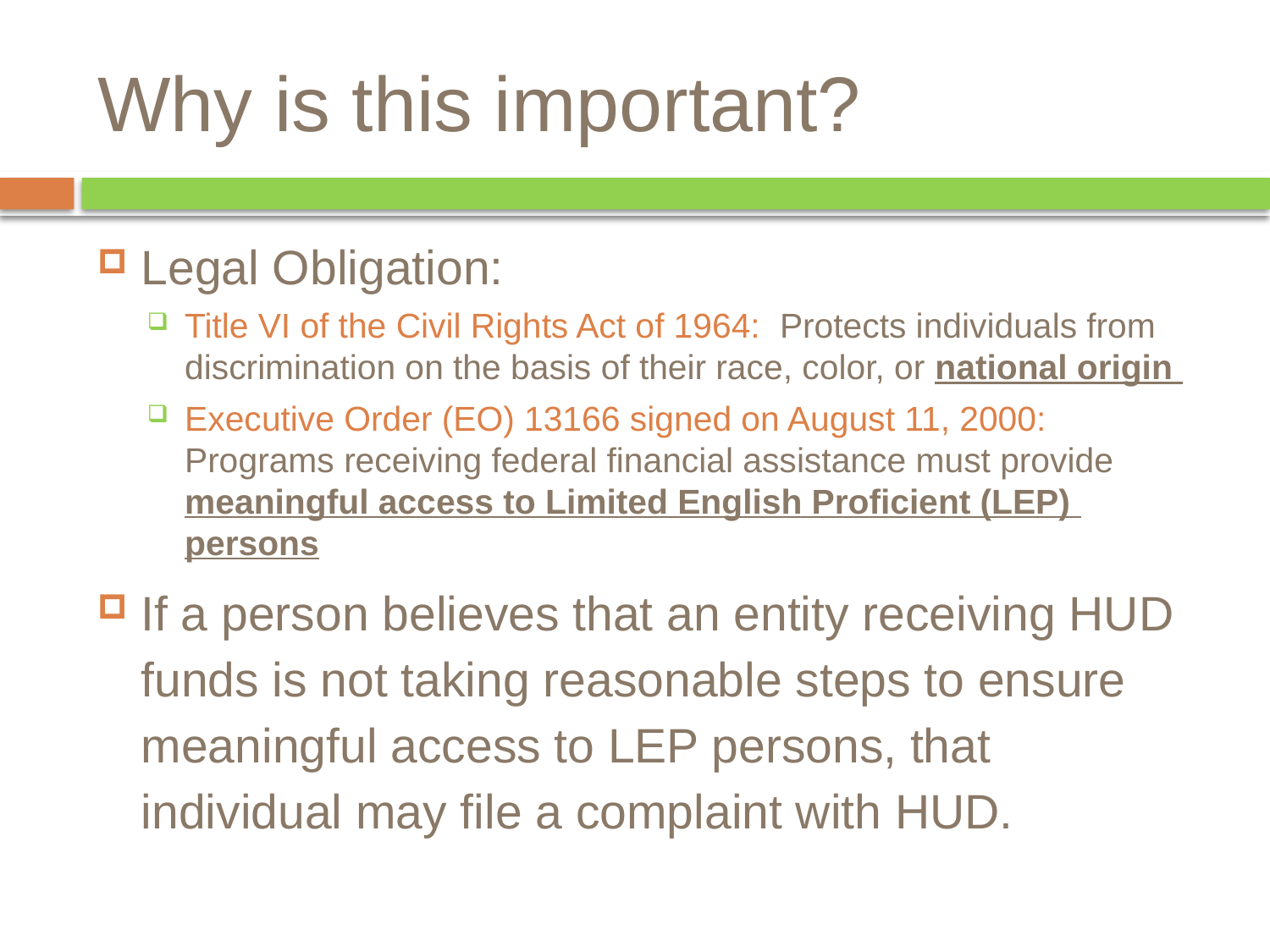

# Why is this important?
Legal Obligation:
Title VI of the Civil Rights Act of 1964:  Protects individuals from discrimination on the basis of their race, color, or national origin
Executive Order (EO) 13166 signed on August 11, 2000: Programs receiving federal financial assistance must provide  meaningful access to Limited English Proficient (LEP)  persons
If a person believes that an entity receiving HUD funds is not taking reasonable steps to ensure meaningful access to LEP persons, that individual may file a complaint with HUD.